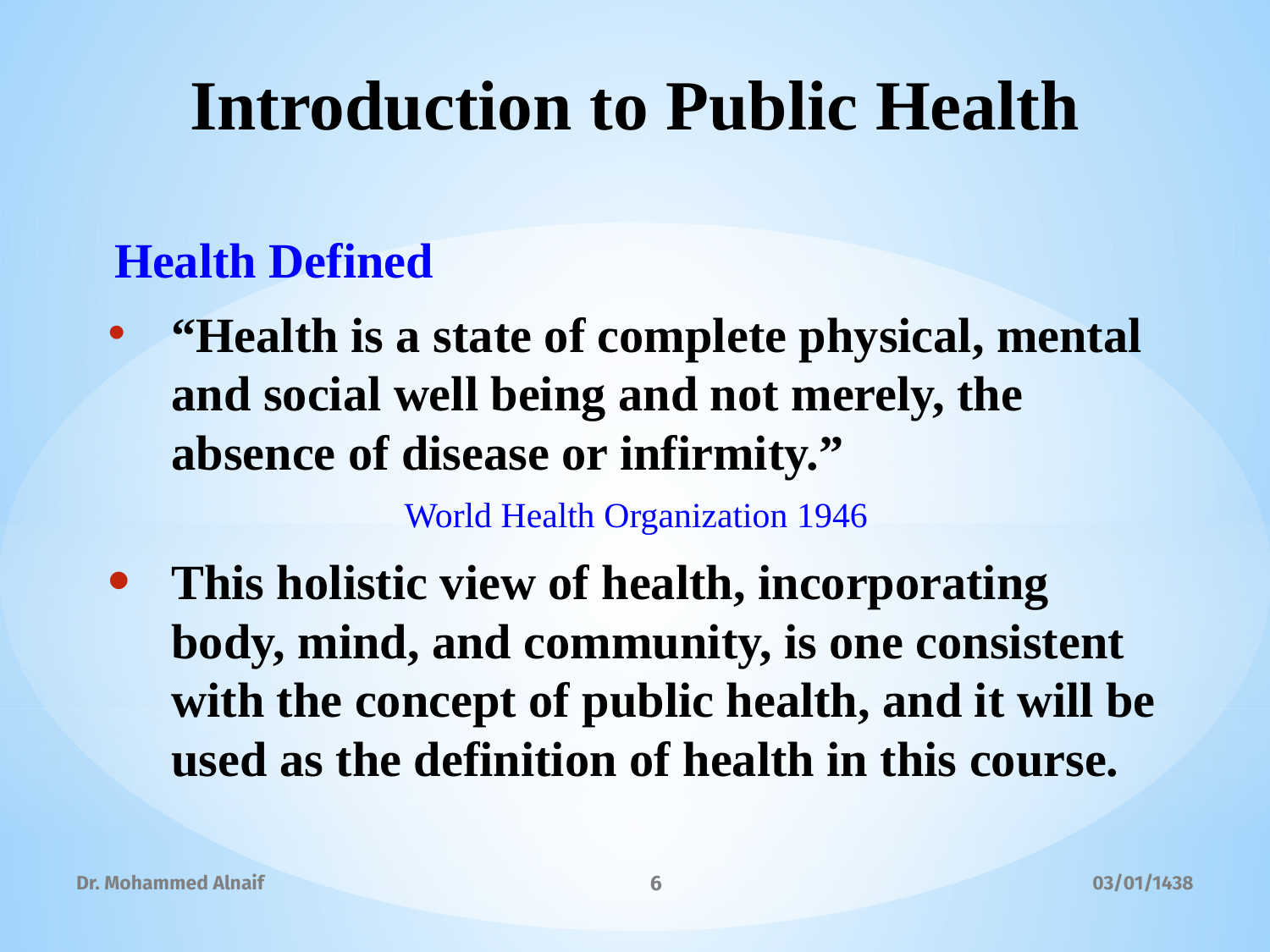

# Introduction to Public Health
Health Defined
“Health is a state of complete physical, mental and social well being and not merely, the absence of disease or infirmity.”
World Health Organization 1946
This holistic view of health, incorporating body, mind, and community, is one consistent with the concept of public health, and it will be used as the definition of health in this course.

Dr. Mohammed Alnaif
6
03/01/1438